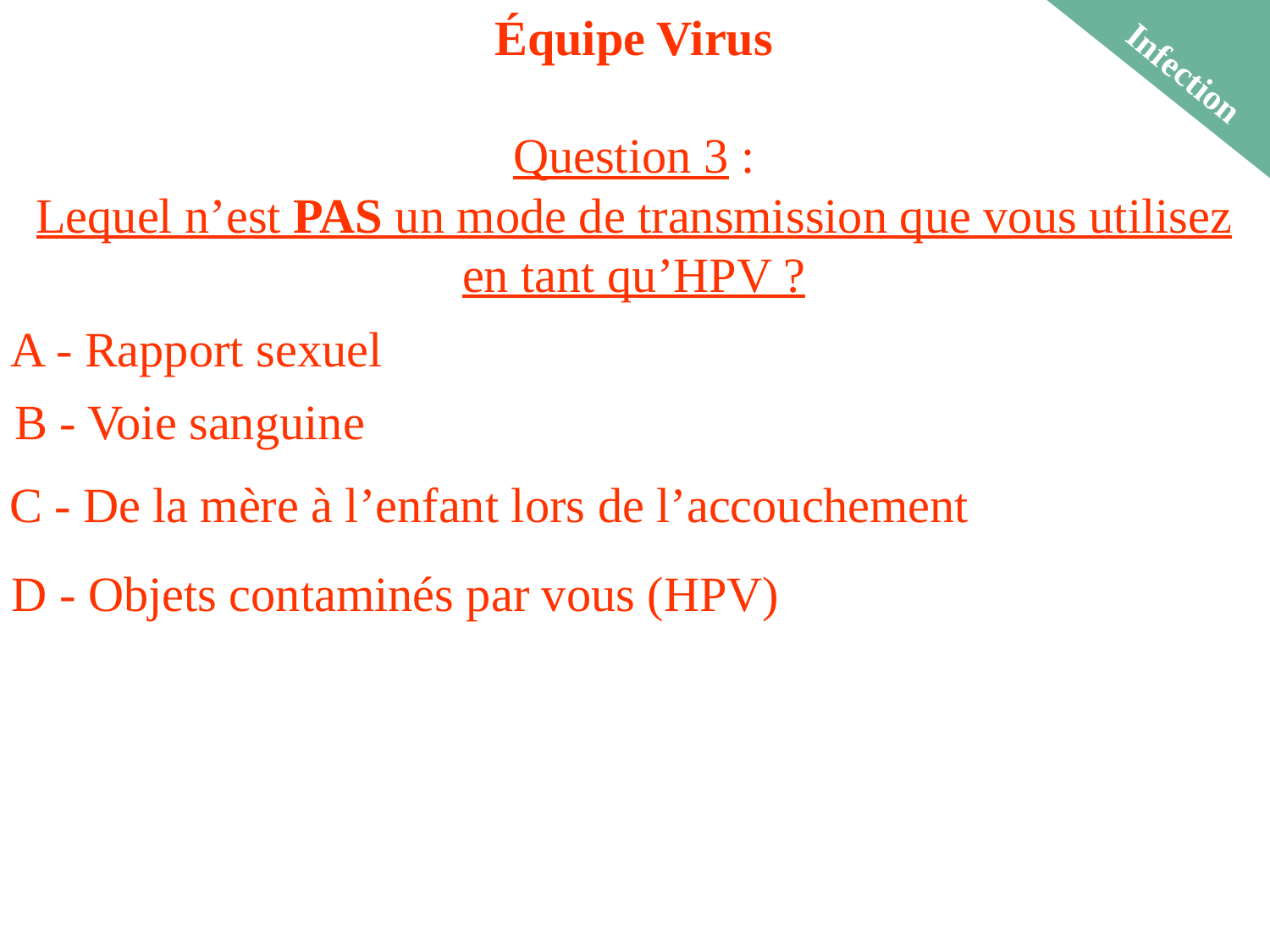

Équipe Virus

Question 3 :
Lequel n’est PAS un mode de transmission que vous utilisez en tant qu’HPV ?
Infection
A - Rapport sexuel
B - Voie sanguine
C - De la mère à l’enfant lors de l’accouchement
D - Objets contaminés par vous (HPV)